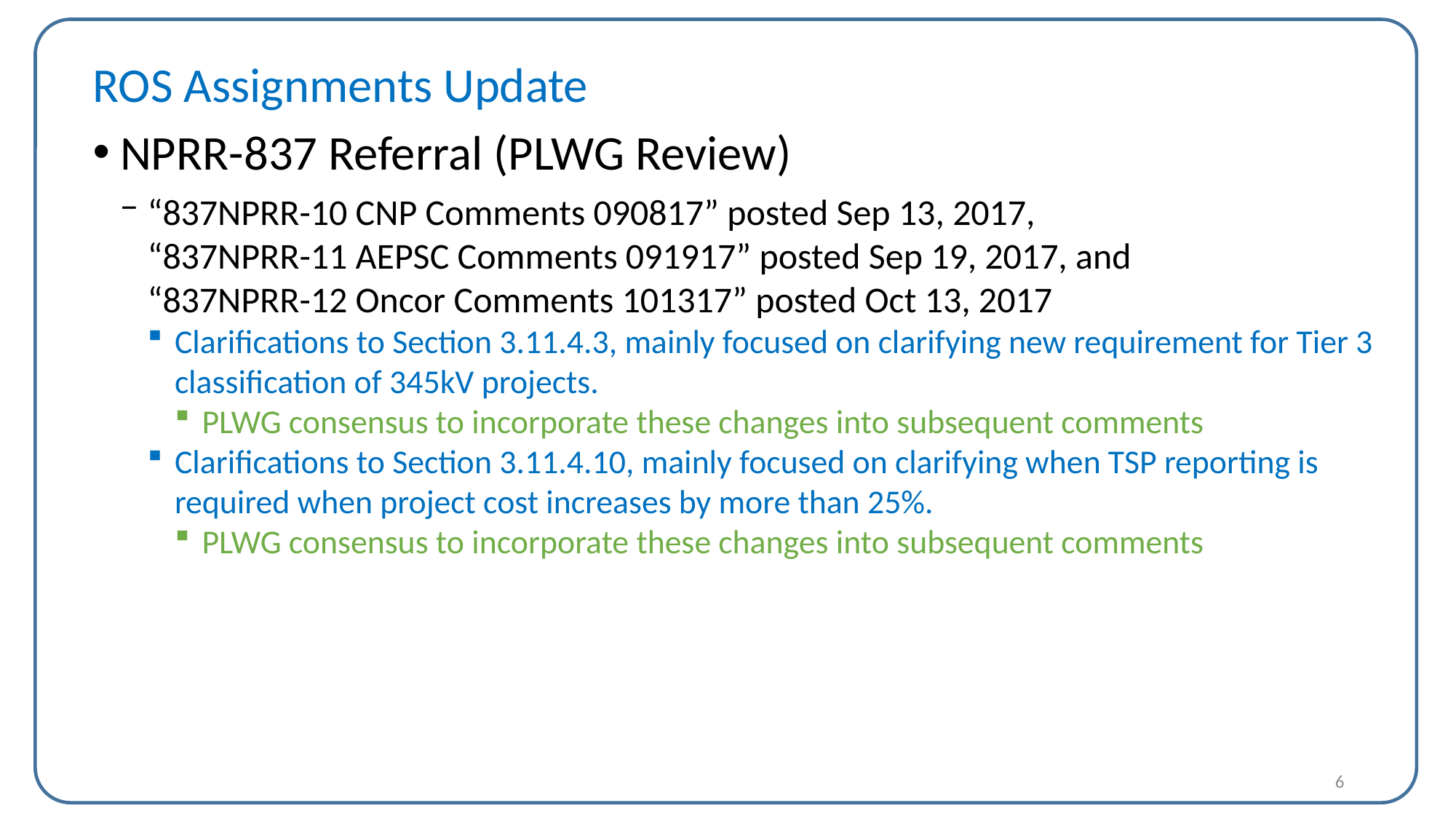

ROS Assignments Update
NPRR-837 Referral (PLWG Review)
“837NPRR-10 CNP Comments 090817” posted Sep 13, 2017,
“837NPRR-11 AEPSC Comments 091917” posted Sep 19, 2017, and
“837NPRR-12 Oncor Comments 101317” posted Oct 13, 2017
Clarifications to Section 3.11.4.3, mainly focused on clarifying new requirement for Tier 3 classification of 345kV projects.
PLWG consensus to incorporate these changes into subsequent comments
Clarifications to Section 3.11.4.10, mainly focused on clarifying when TSP reporting is required when project cost increases by more than 25%.
PLWG consensus to incorporate these changes into subsequent comments

6